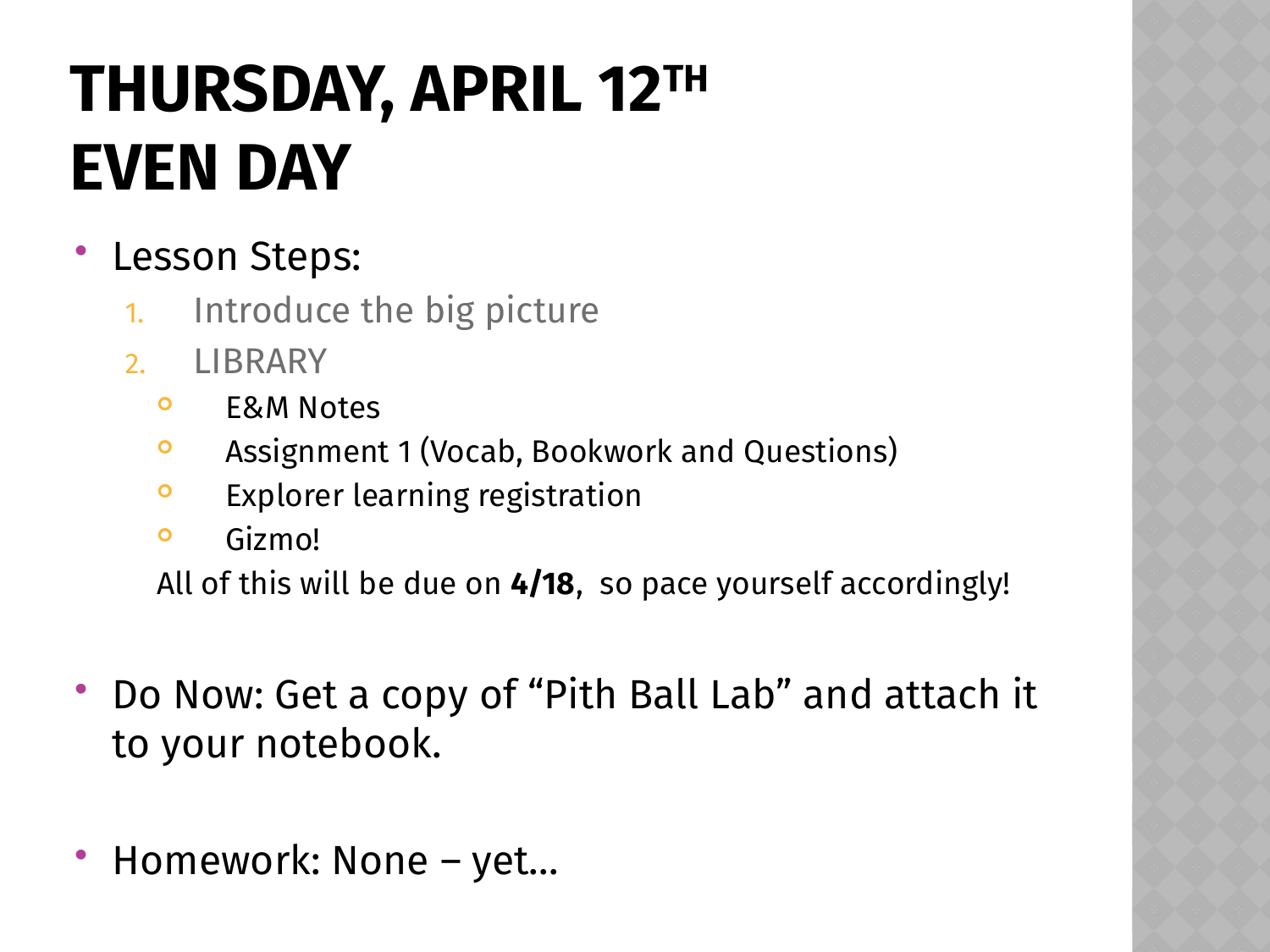

# Thursday, April 12th Even Day
Lesson Steps:
Introduce the big picture
LIBRARY
E&M Notes
Assignment 1 (Vocab, Bookwork and Questions)
Explorer learning registration
Gizmo!
All of this will be due on 4/18,  so pace yourself accordingly!

Do Now: Get a copy of “Pith Ball Lab” and attach it to your notebook.

Homework: None – yet…